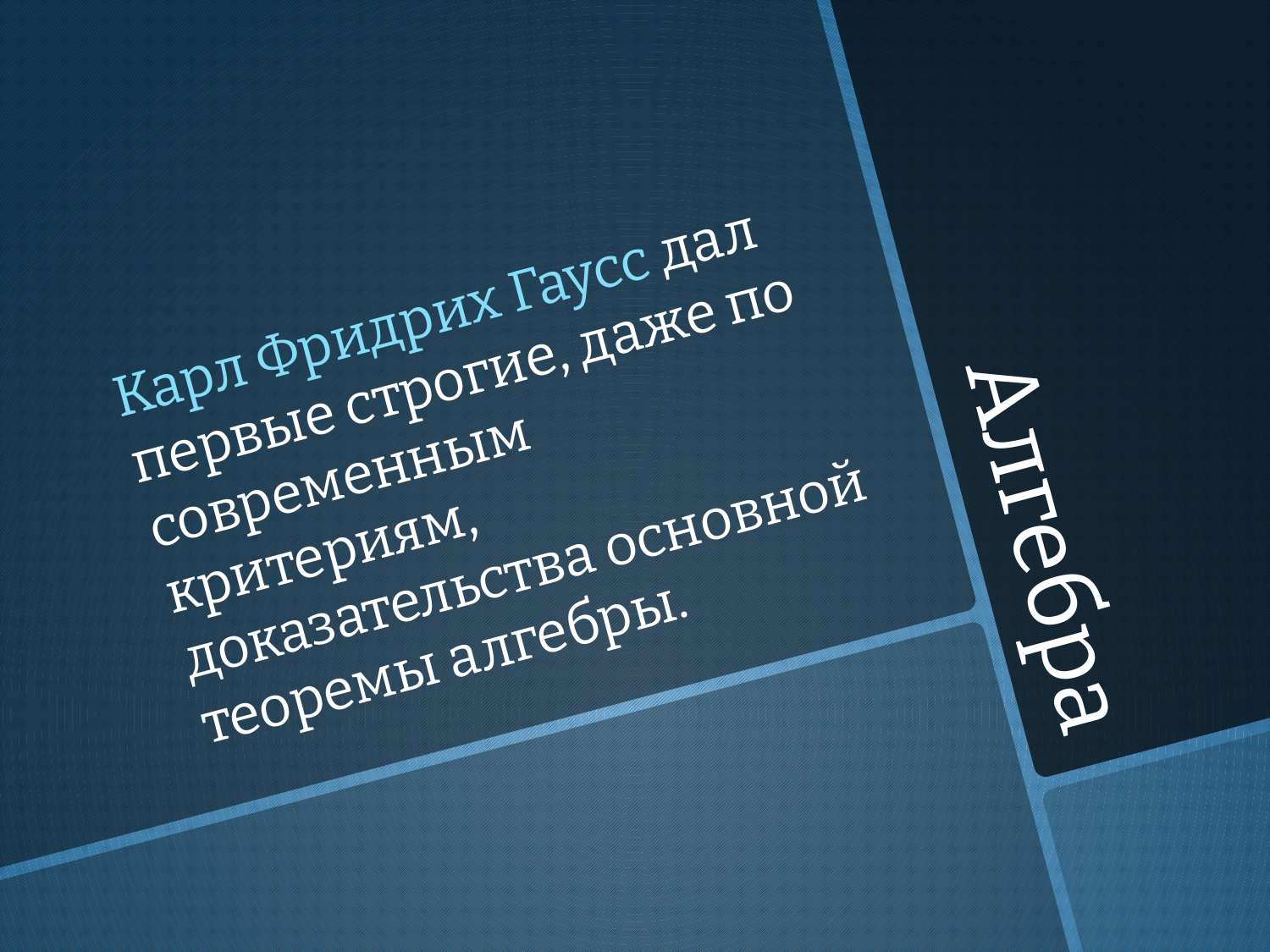

Карл Фридрих Гаусс дал первые строгие, даже по современным критериям, доказательства основной теоремы алгебры.
# Алгебра